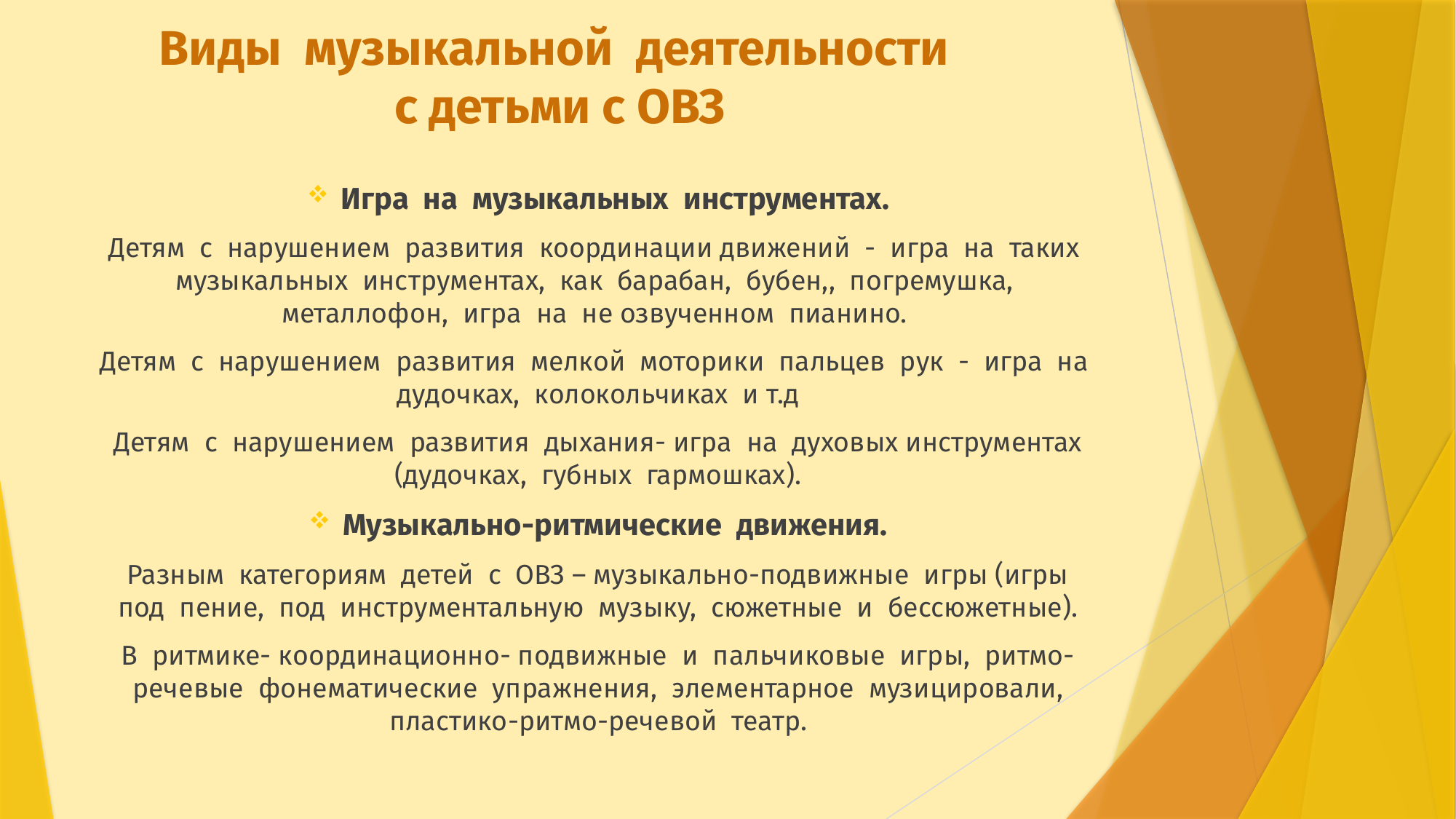

# Виды  музыкальной  деятельности с детьми с ОВЗ
Игра  на  музыкальных  инструментах.
Детям  с  нарушением  развития  координации движений  -  игра  на  таких  музыкальных  инструментах,  как  барабан,  бубен,,  погремушка,  металлофон,  игра  на  не озвученном  пианино.
Детям  с  нарушением  развития  мелкой  моторики  пальцев  рук  -  игра  на  дудочках,  колокольчиках  и т.д
Детям  с  нарушением  развития  дыхания- игра  на  духовых инструментах (дудочках,  губных  гармошках).
Музыкально-ритмические  движения.
 Разным  категориям  детей  с  ОВЗ – музыкально-подвижные  игры (игры  под  пение,  под  инструментальную  музыку,  сюжетные  и  бессюжетные).
В  ритмике- координационно- подвижные  и  пальчиковые  игры,  ритмо-речевые  фонематические  упражнения,  элементарное  музицировали, пластико-ритмо-речевой  театр.